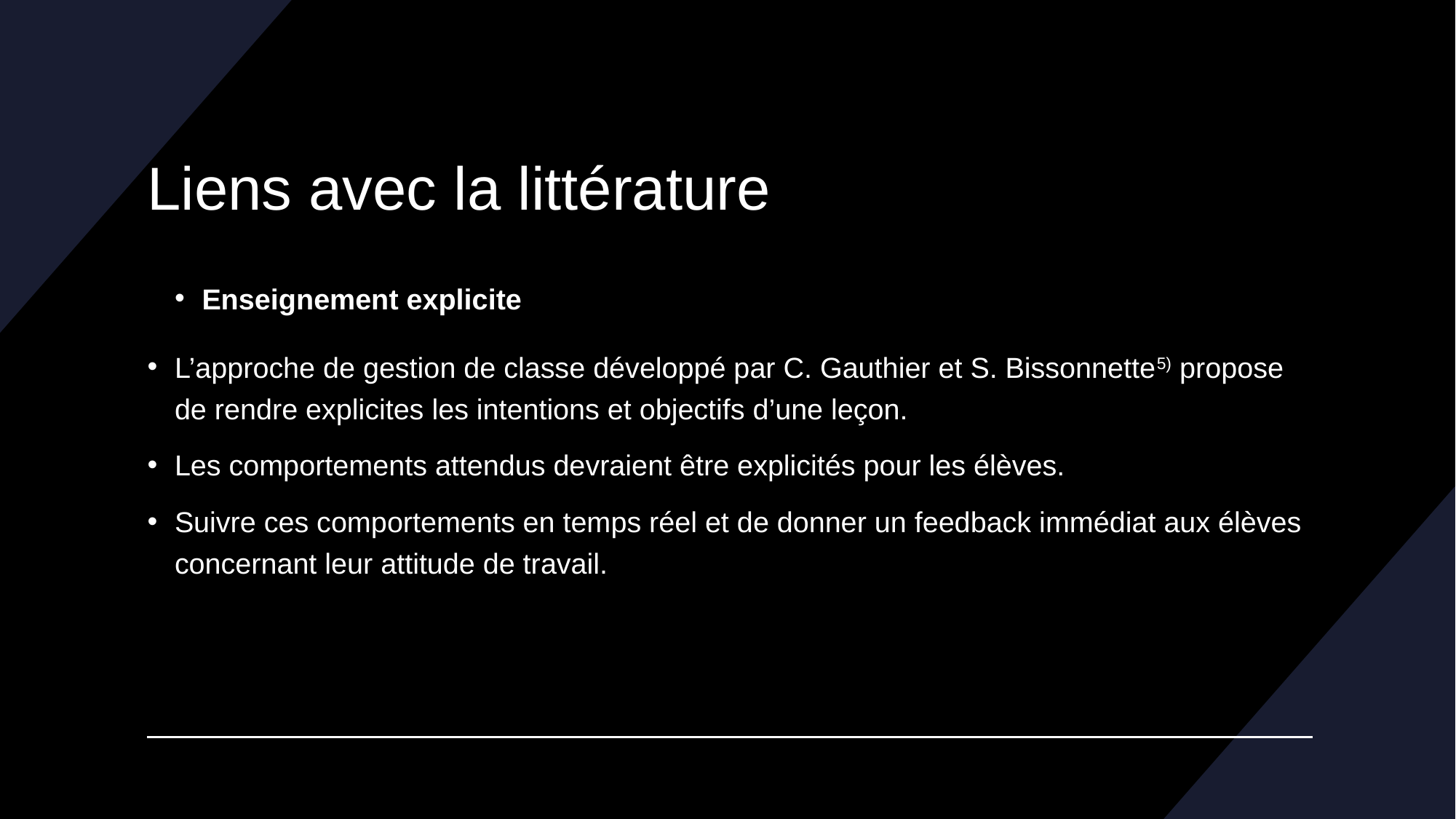

# Liens avec la littérature
Enseignement explicite
L’approche de gestion de classe développé par C. Gauthier et S. Bissonnette5) propose de rendre explicites les intentions et objectifs d’une leçon.
Les comportements attendus devraient être explicités pour les élèves.
Suivre ces comportements en temps réel et de donner un feedback immédiat aux élèves concernant leur attitude de travail.